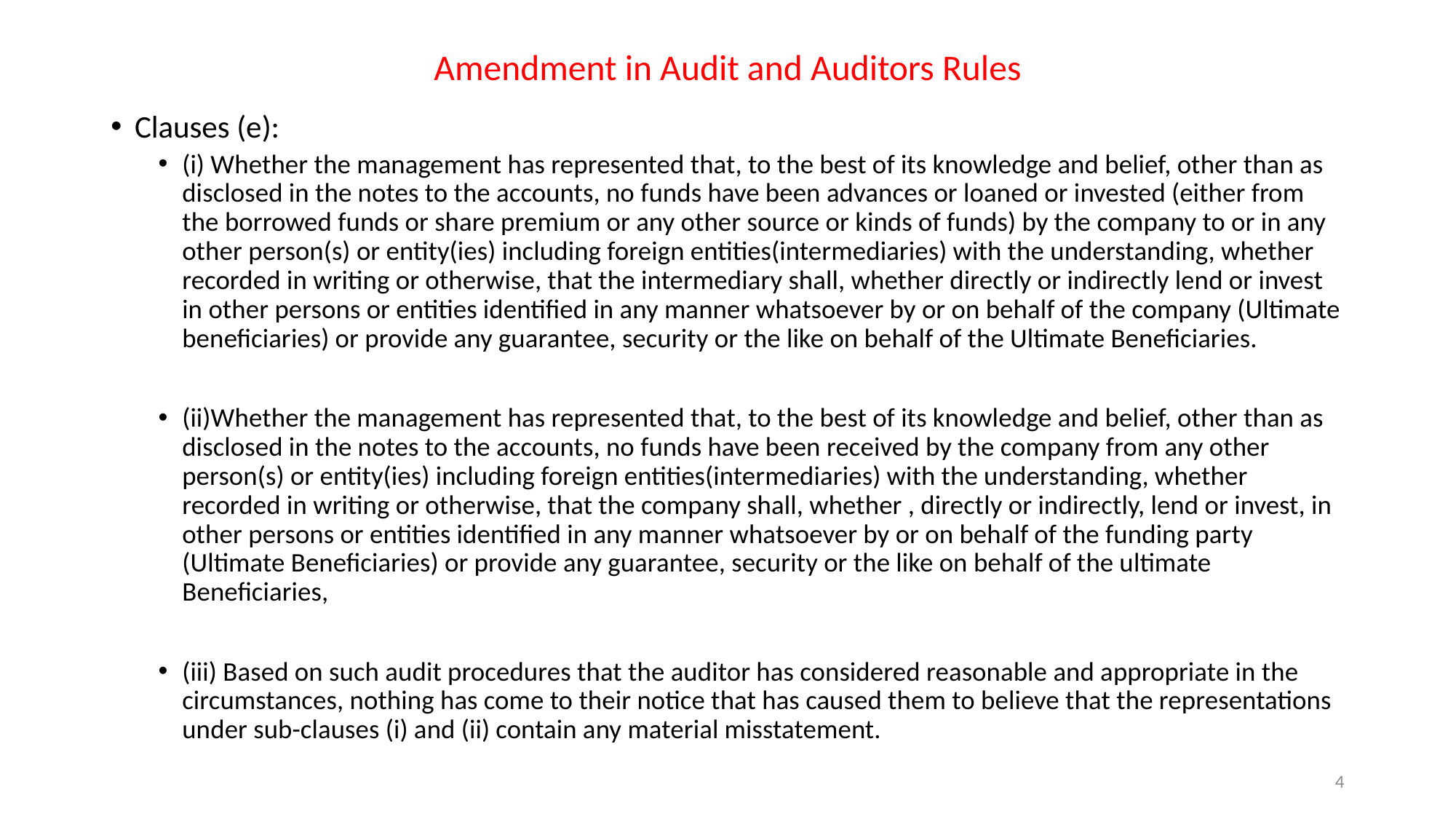

# Amendment in Audit and Auditors Rules
Clauses (e):
(i) Whether the management has represented that, to the best of its knowledge and belief, other than as disclosed in the notes to the accounts, no funds have been advances or loaned or invested (either from the borrowed funds or share premium or any other source or kinds of funds) by the company to or in any other person(s) or entity(ies) including foreign entities(intermediaries) with the understanding, whether recorded in writing or otherwise, that the intermediary shall, whether directly or indirectly lend or invest in other persons or entities identified in any manner whatsoever by or on behalf of the company (Ultimate beneficiaries) or provide any guarantee, security or the like on behalf of the Ultimate Beneficiaries.

(ii)Whether the management has represented that, to the best of its knowledge and belief, other than as disclosed in the notes to the accounts, no funds have been received by the company from any other person(s) or entity(ies) including foreign entities(intermediaries) with the understanding, whether recorded in writing or otherwise, that the company shall, whether , directly or indirectly, lend or invest, in other persons or entities identified in any manner whatsoever by or on behalf of the funding party (Ultimate Beneficiaries) or provide any guarantee, security or the like on behalf of the ultimate Beneficiaries,

(iii) Based on such audit procedures that the auditor has considered reasonable and appropriate in the circumstances, nothing has come to their notice that has caused them to believe that the representations under sub-clauses (i) and (ii) contain any material misstatement.
4